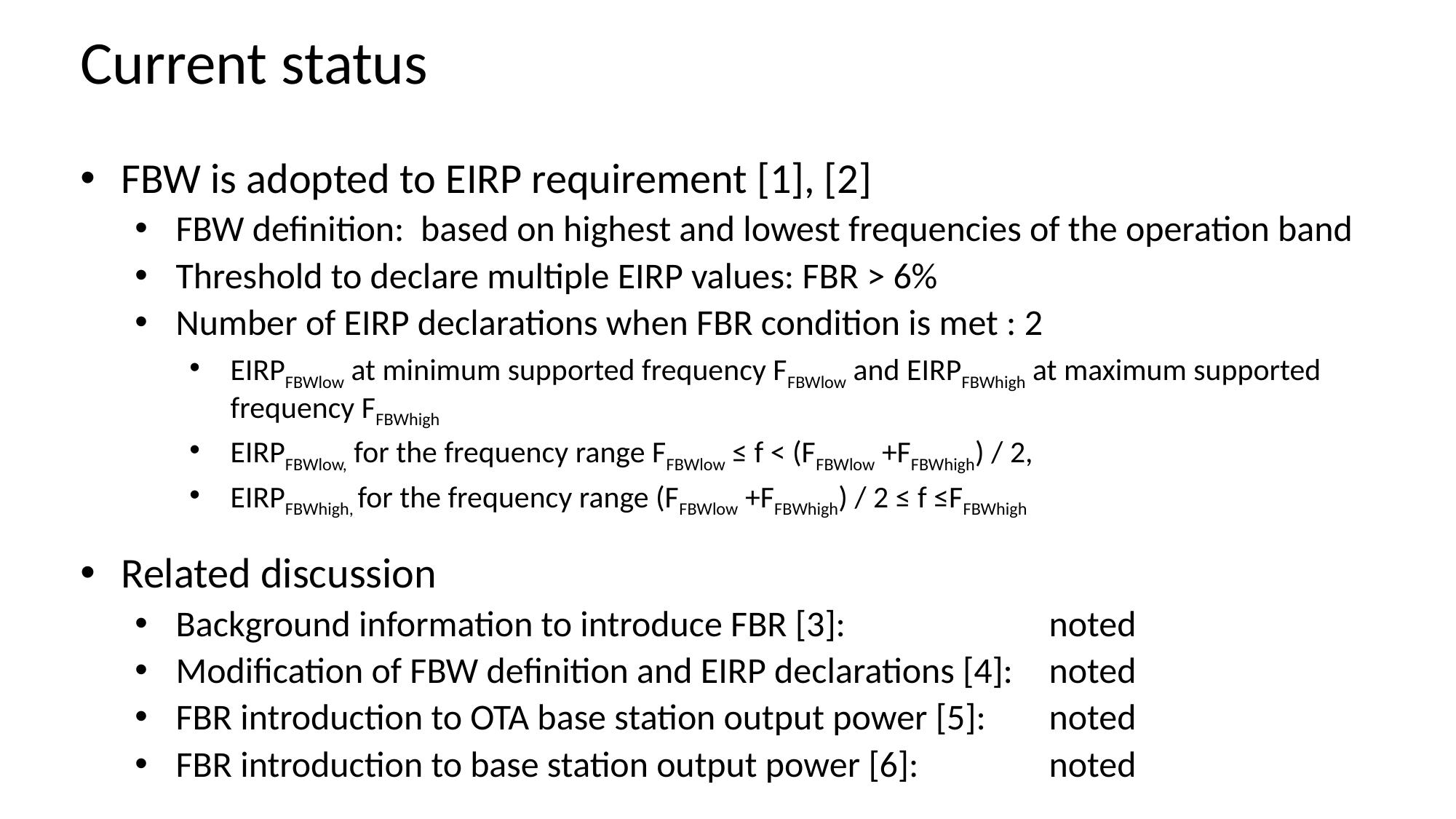

Current status
FBW is adopted to EIRP requirement [1], [2]
FBW definition:  based on highest and lowest frequencies of the operation band
Threshold to declare multiple EIRP values: FBR > 6%
Number of EIRP declarations when FBR condition is met : 2
EIRPFBWlow at minimum supported frequency FFBWlow and EIRPFBWhigh at maximum supported frequency FFBWhigh
EIRPFBWlow, for the frequency range FFBWlow ≤ f < (FFBWlow +FFBWhigh) / 2,
EIRPFBWhigh, for the frequency range (FFBWlow +FFBWhigh) / 2 ≤ f ≤FFBWhigh
Related discussion
Background information to introduce FBR [3]: 		noted
Modification of FBW definition and EIRP declarations [4]: 	noted
FBR introduction to OTA base station output power [5]: 	noted
FBR introduction to base station output power [6]: 		noted